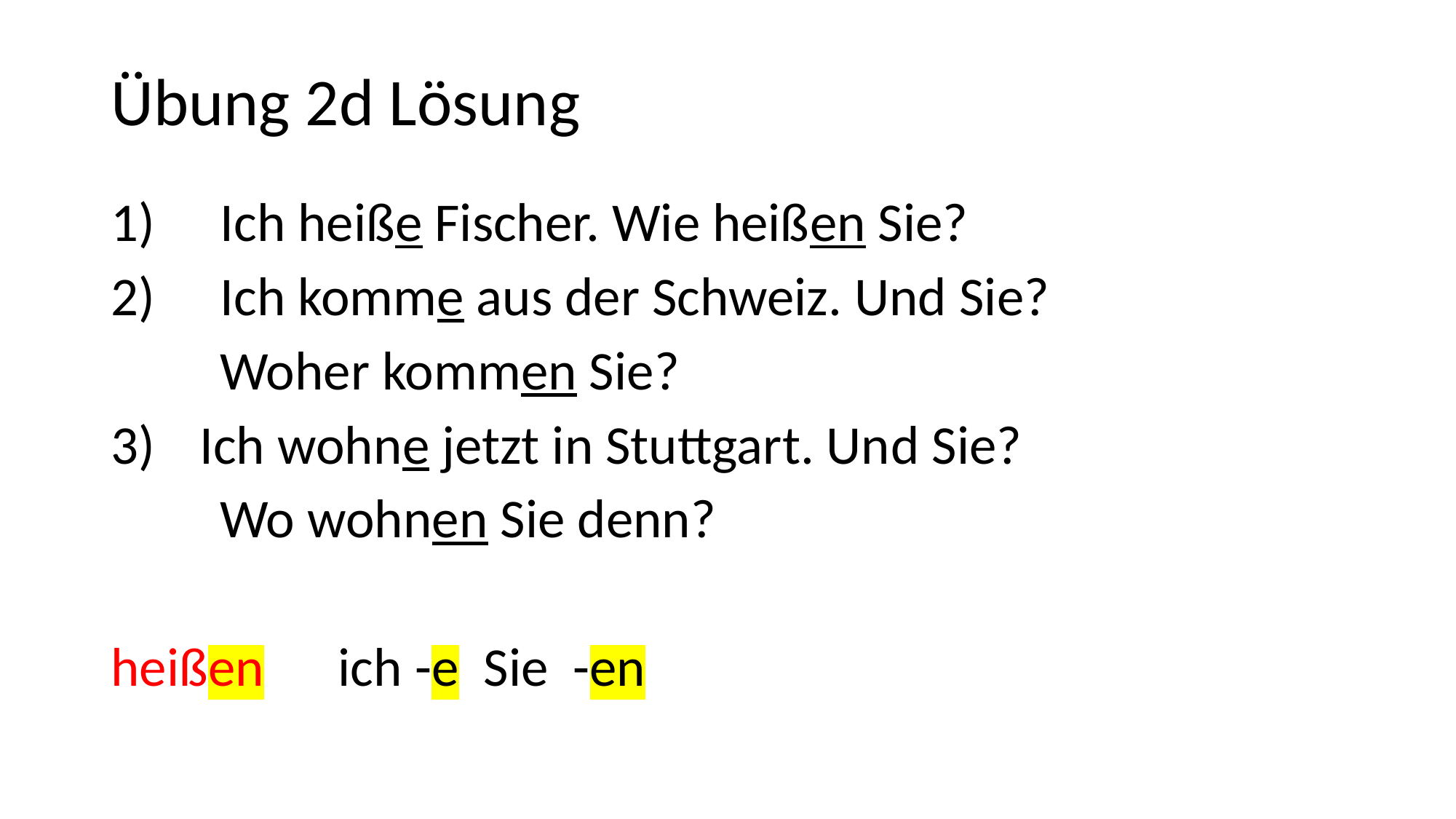

# Übung 2d Lösung
1)	Ich heiße Fischer. Wie heißen Sie?
2)	Ich komme aus der Schweiz. Und Sie?
	Woher kommen Sie?
Ich wohne jetzt in Stuttgart. Und Sie?
	Wo wohnen Sie denn?

heißen      ich -e  Sie  -en